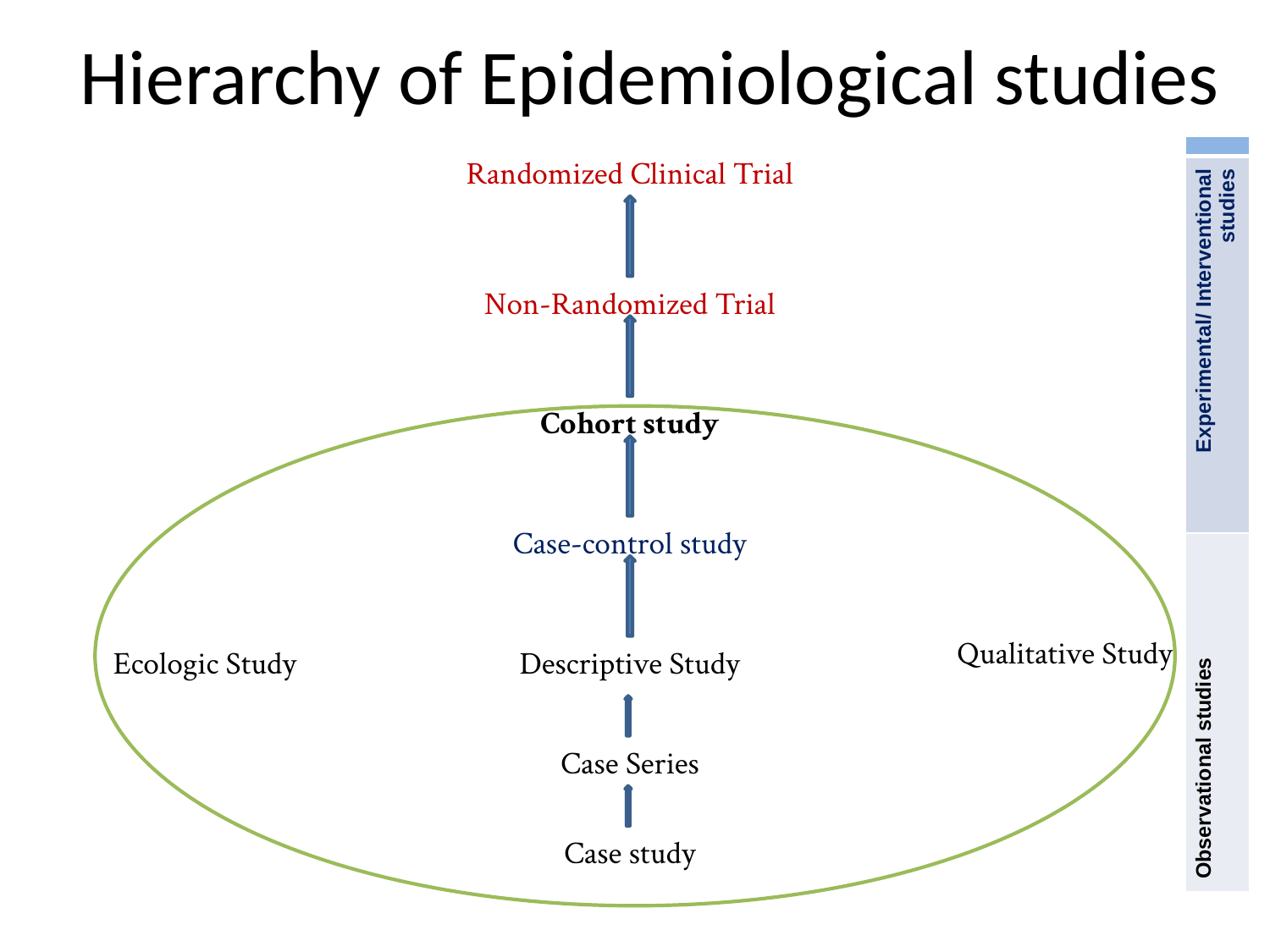

# Hierarchy of Epidemiological studies
|  |
| --- |
| Experimental/ Interventional studies |
| Observational studies |
Randomized Clinical Trial

Non-Randomized Trial

Cohort study

Case-control study

Qualitative Study
Ecologic Study
Descriptive Study

Case Series

Case study